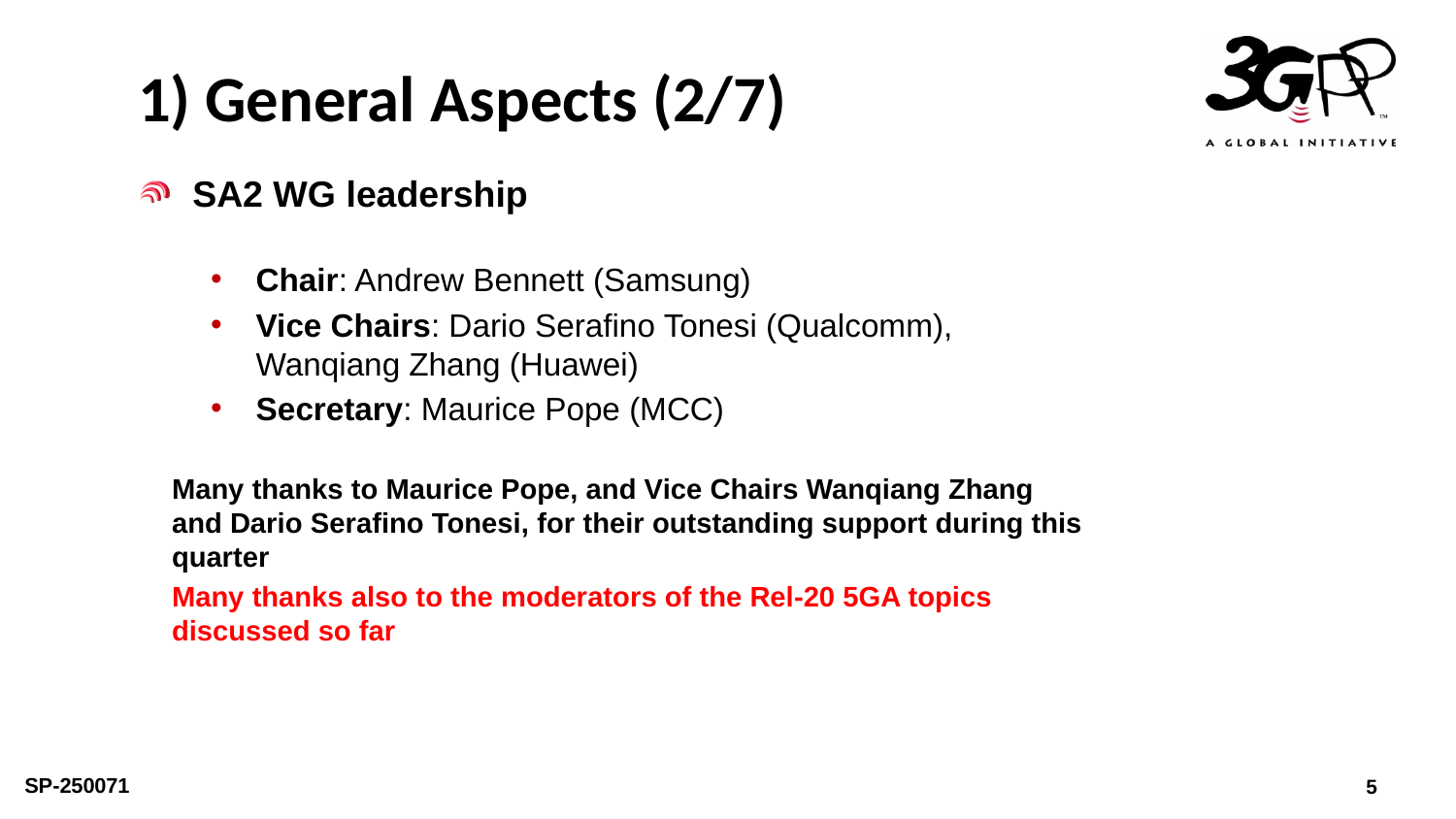

# 1) General Aspects (2/7)
SA2 WG leadership

Chair: Andrew Bennett (Samsung)
Vice Chairs: Dario Serafino Tonesi (Qualcomm), Wanqiang Zhang (Huawei)
Secretary: Maurice Pope (MCC)

Many thanks to Maurice Pope, and Vice Chairs Wanqiang Zhang and Dario Serafino Tonesi, for their outstanding support during this quarter
Many thanks also to the moderators of the Rel-20 5GA topics discussed so far